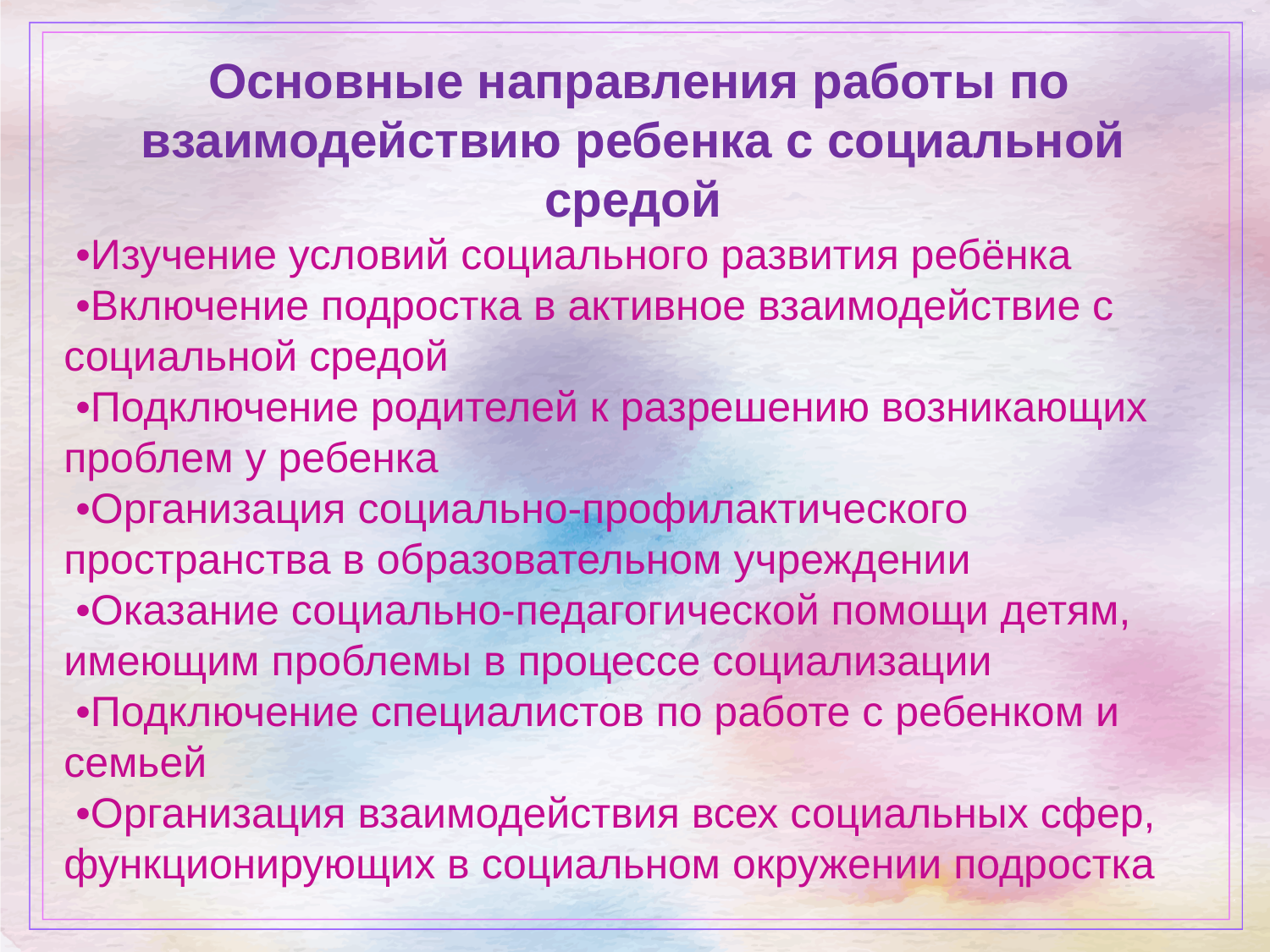

Основные направления работы по взаимодействию ребенка с социальной средой
 •Изучение условий социального развития ребёнка
 •Включение подростка в активное взаимодействие с социальной средой
 •Подключение родителей к разрешению возникающих проблем у ребенка
 •Организация социально-профилактического пространства в образовательном учреждении
 •Оказание социально-педагогической помощи детям, имеющим проблемы в процессе социализации
 •Подключение специалистов по работе с ребенком и семьей
 •Организация взаимодействия всех социальных сфер, функционирующих в социальном окружении подростка